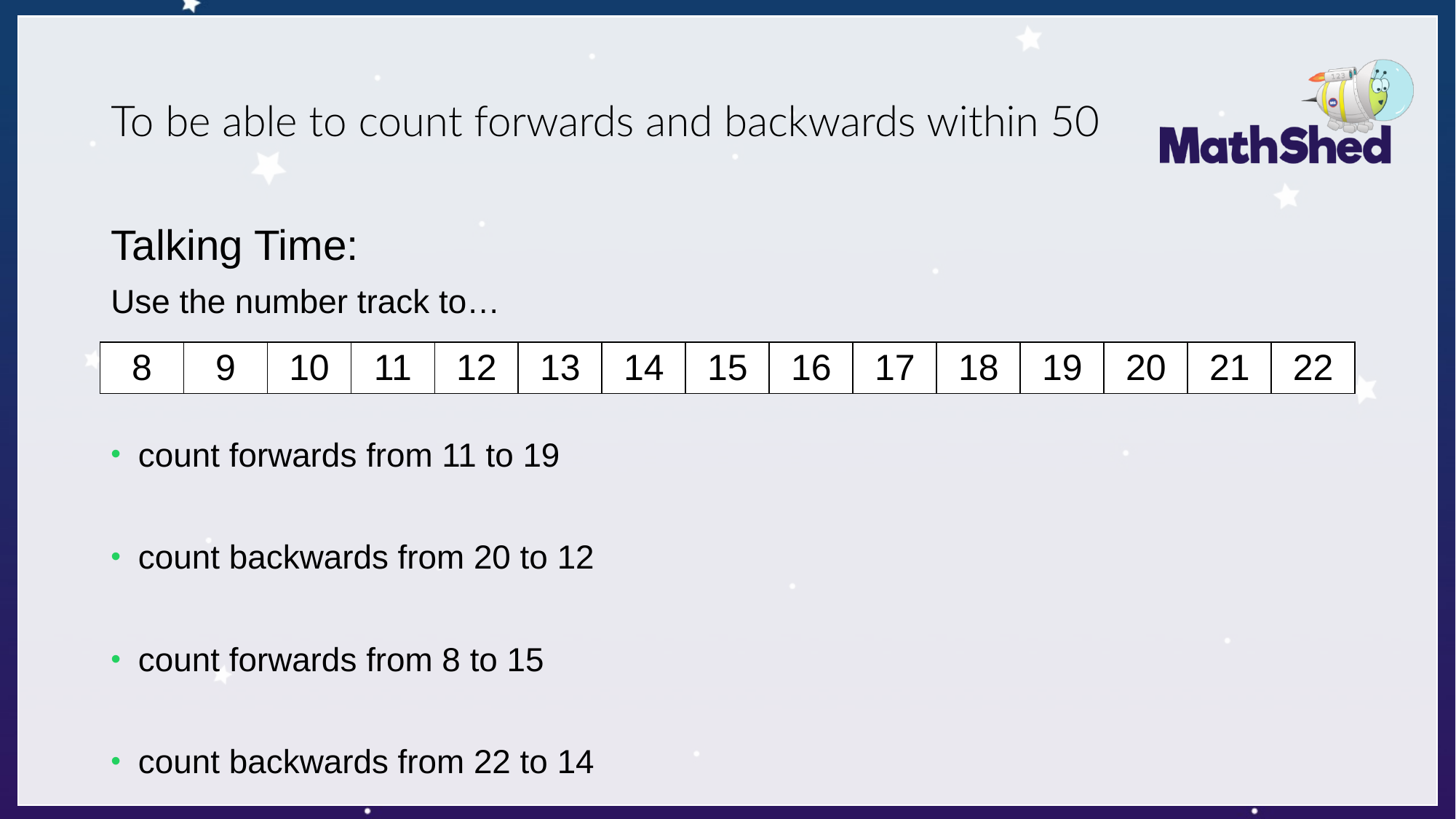

# To be able to count forwards and backwards within 50
Talking Time:
Use the number track to…

count forwards from 11 to 19

count backwards from 20 to 12

count forwards from 8 to 15

count backwards from 22 to 14
| 8 | 9 | 10 | 11 | 12 | 13 | 14 | 15 | 16 | 17 | 18 | 19 | 20 | 21 | 22 |
| --- | --- | --- | --- | --- | --- | --- | --- | --- | --- | --- | --- | --- | --- | --- |